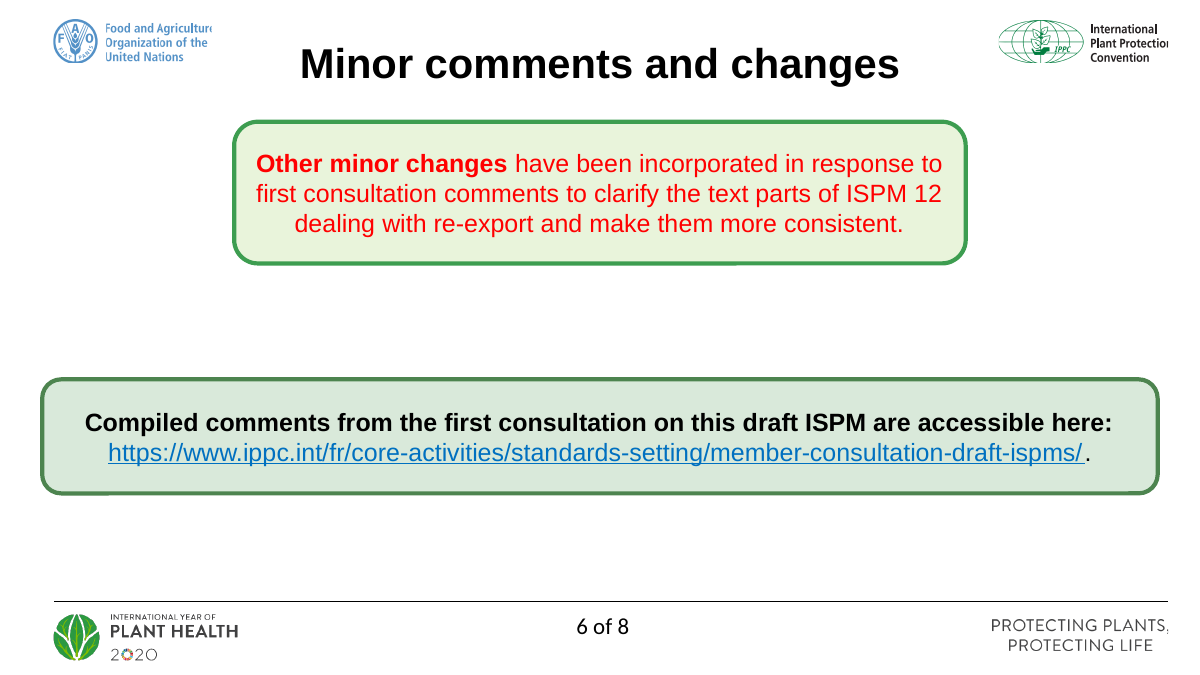

Minor comments and changes
Other minor changes have been incorporated in response to first consultation comments to clarify the text parts of ISPM 12 dealing with re-export and make them more consistent.
Compiled comments from the first consultation on this draft ISPM are accessible here:
https://www.ippc.int/fr/core-activities/standards-setting/member-consultation-draft-ispms/.
6 of 8